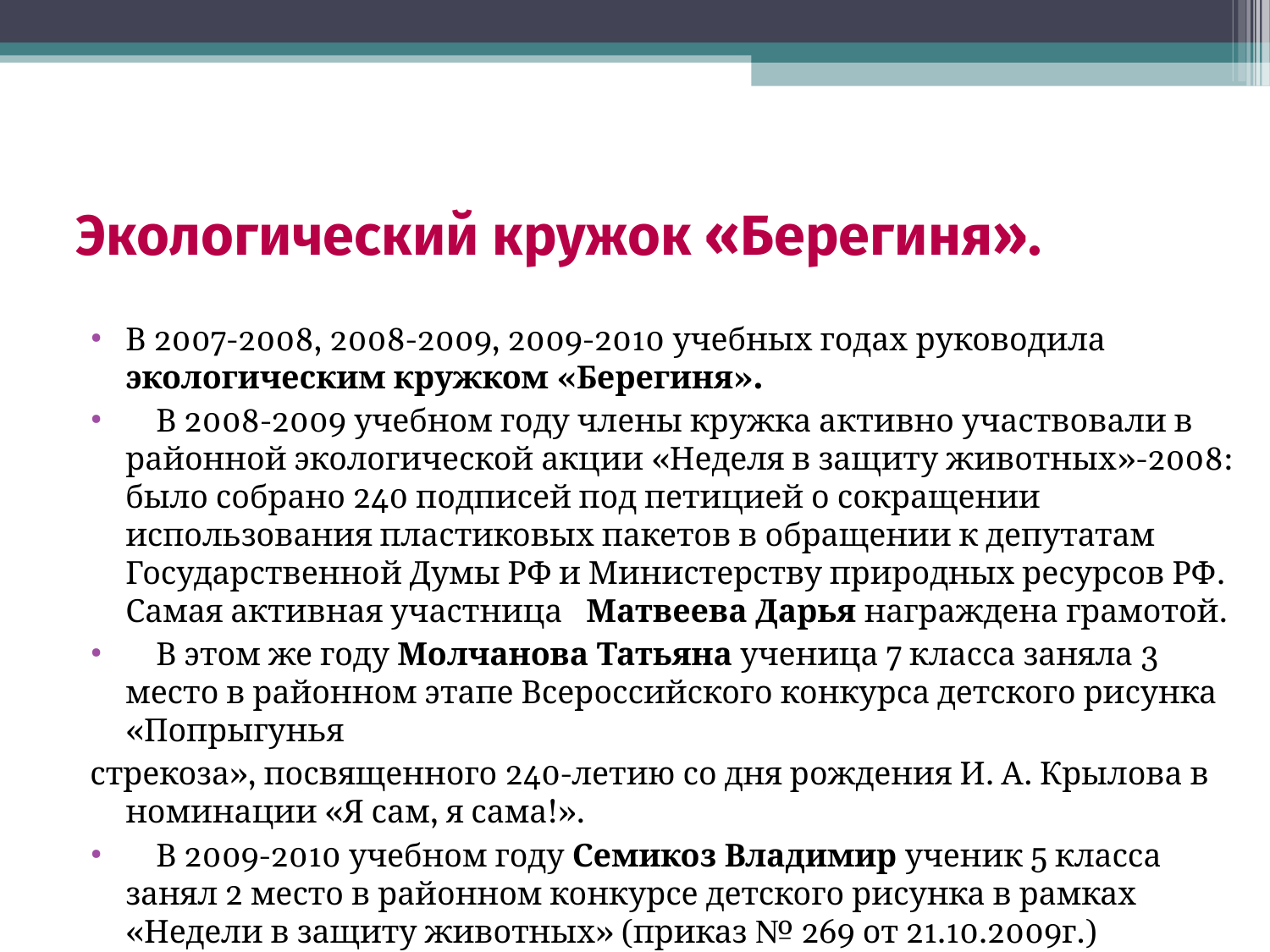

Экологический кружок «Берегиня».
В 2007-2008, 2008-2009, 2009-2010 учебных годах руководила экологическим кружком «Берегиня».
    В 2008-2009 учебном году члены кружка активно участвовали в районной экологической акции «Неделя в защиту животных»-2008: было собрано 240 подписей под петицией о сокращении использования пластиковых пакетов в обращении к депутатам Государственной Думы РФ и Министерству природных ресурсов РФ. Самая активная участница   Матвеева Дарья награждена грамотой.
    В этом же году Молчанова Татьяна ученица 7 класса заняла 3 место в районном этапе Всероссийского конкурса детского рисунка «Попрыгунья
стрекоза», посвященного 240-летию со дня рождения И. А. Крылова в номинации «Я сам, я сама!».
    В 2009-2010 учебном году Семикоз Владимир ученик 5 класса занял 2 место в районном конкурсе детского рисунка в рамках «Недели в защиту животных» (приказ № 269 от 21.10.2009г.)